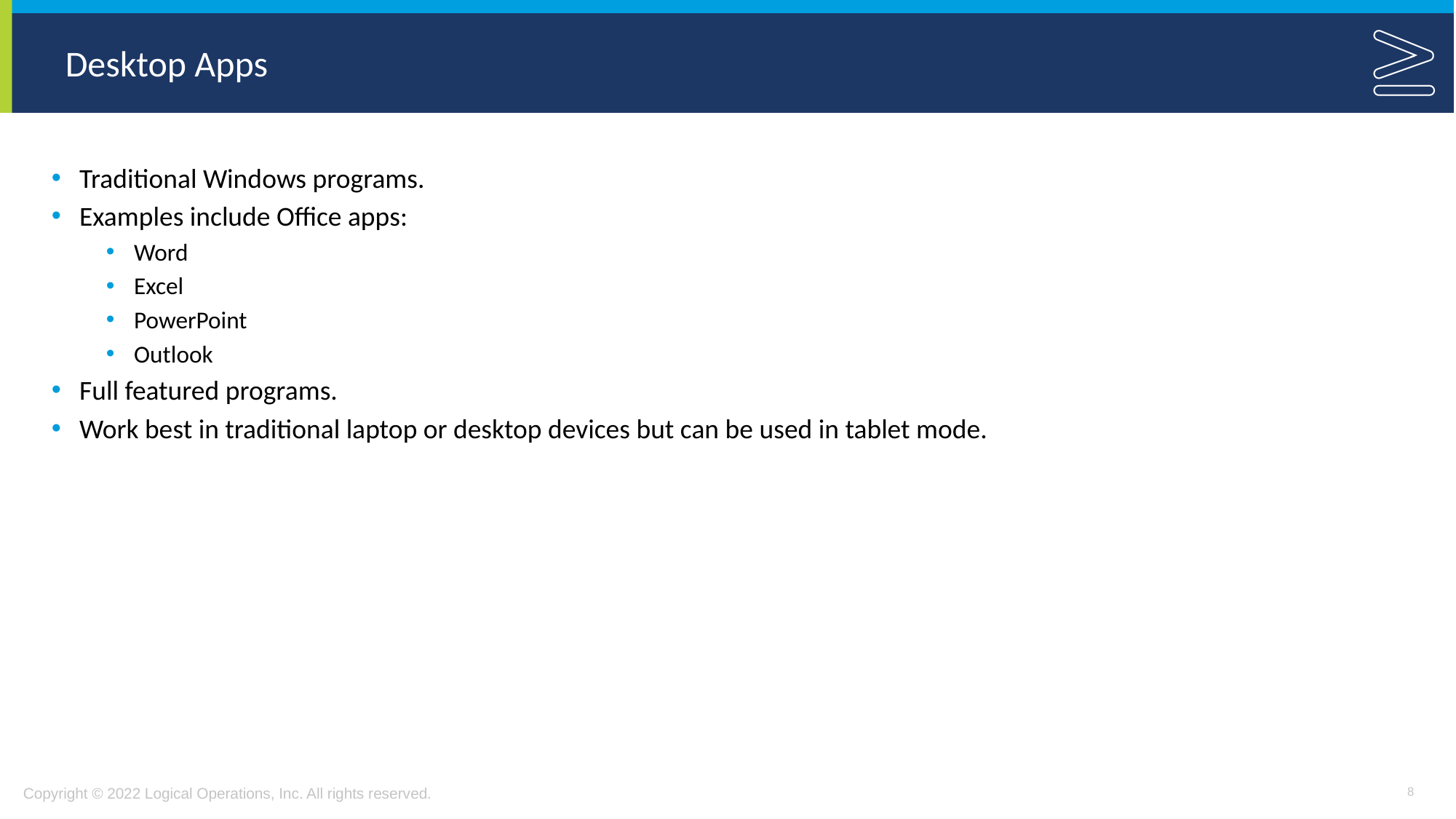

# Desktop Apps
Traditional Windows programs.
Examples include Office apps:
Word
Excel
PowerPoint
Outlook
Full featured programs.
Work best in traditional laptop or desktop devices but can be used in tablet mode.
8